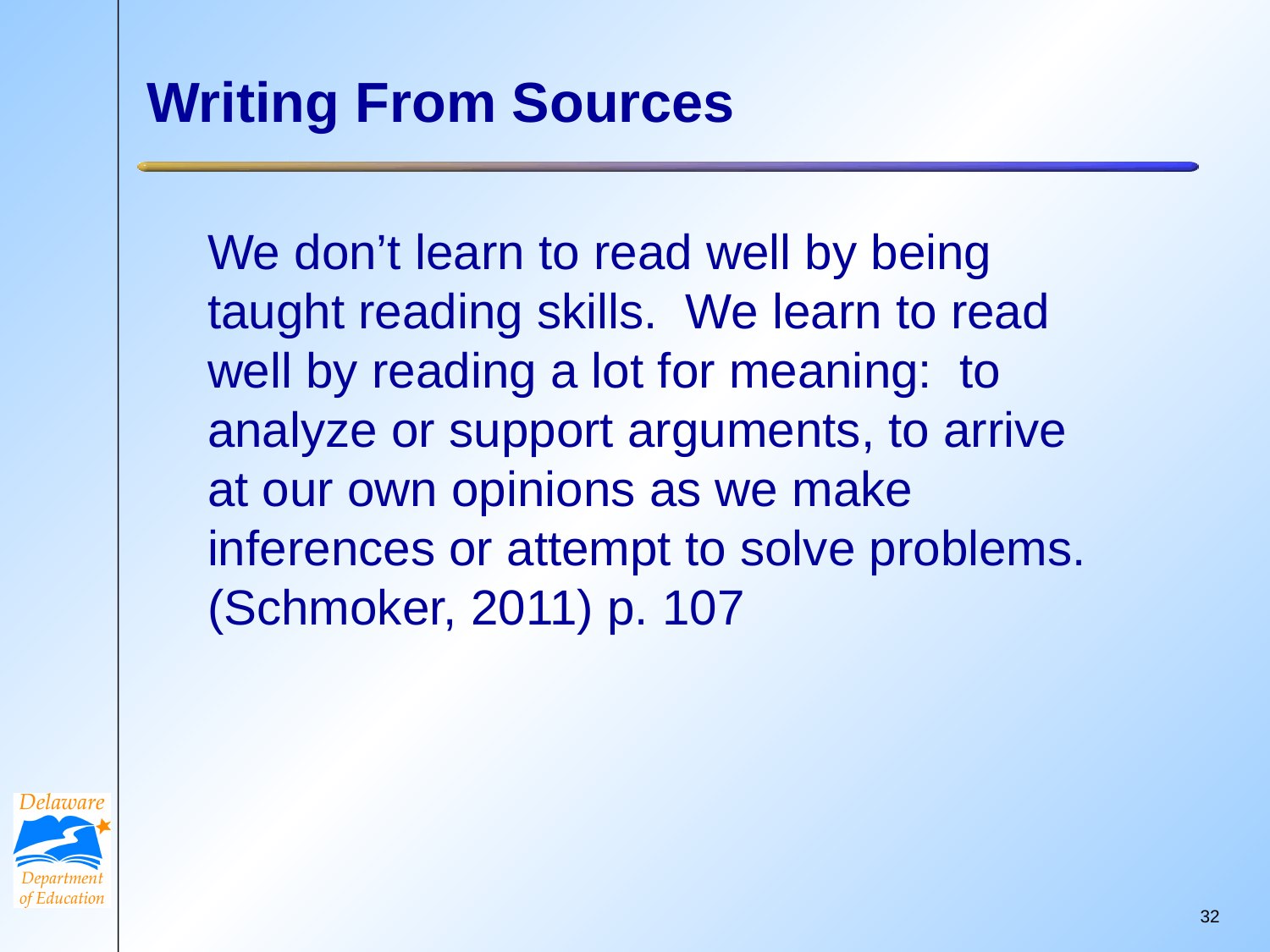

# Writing From Sources
	We don’t learn to read well by being taught reading skills.  We learn to read well by reading a lot for meaning:  to analyze or support arguments, to arrive at our own opinions as we make inferences or attempt to solve problems. (Schmoker, 2011) p. 107

32